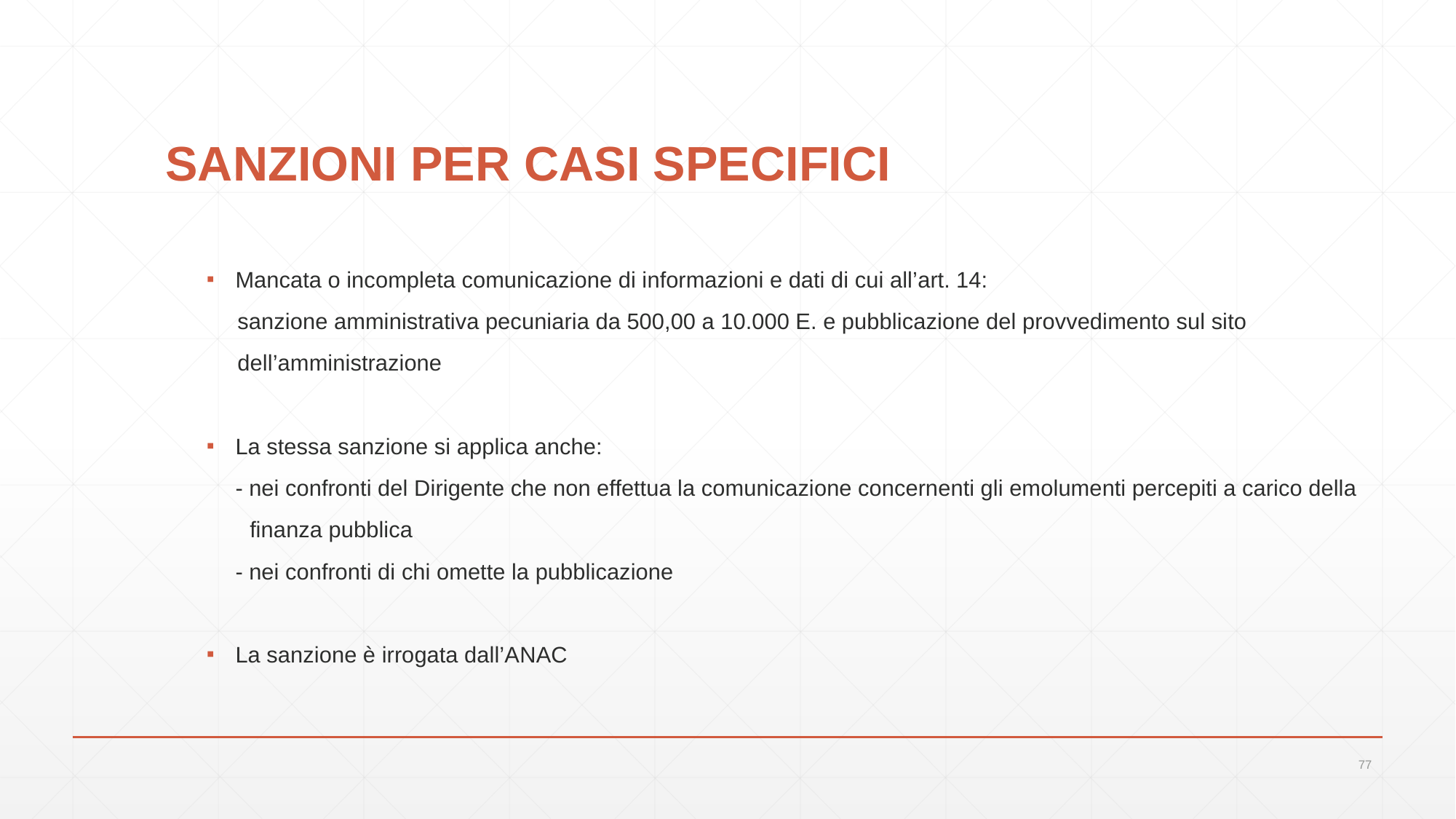

# SANZIONI PER CASI SPECIFICI
Mancata o incompleta comunicazione di informazioni e dati di cui all’art. 14:
     sanzione amministrativa pecuniaria da 500,00 a 10.000 E. e pubblicazione del provvedimento sul sito
     dell’amministrazione

La stessa sanzione si applica anche:
	- nei confronti del Dirigente che non effettua la comunicazione concernenti gli emolumenti percepiti a carico della
       finanza pubblica
	- nei confronti di chi omette la pubblicazione

La sanzione è irrogata dall’ANAC

77